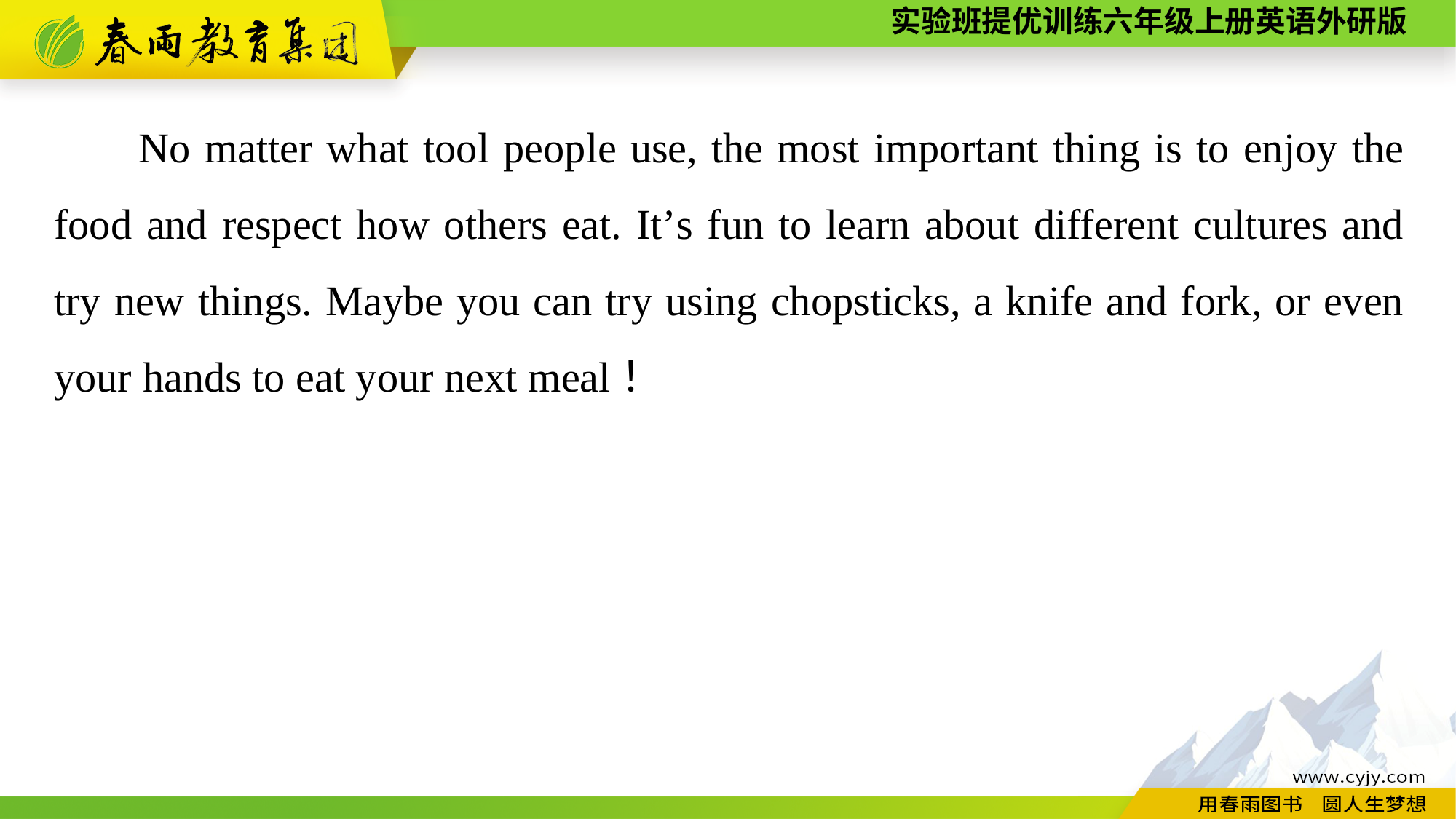

No matter what tool people use, the most important thing is to enjoy the food and respect how others eat. It’s fun to learn about different cultures and try new things. Maybe you can try using chopsticks, a knife and fork, or even your hands to eat your next meal！